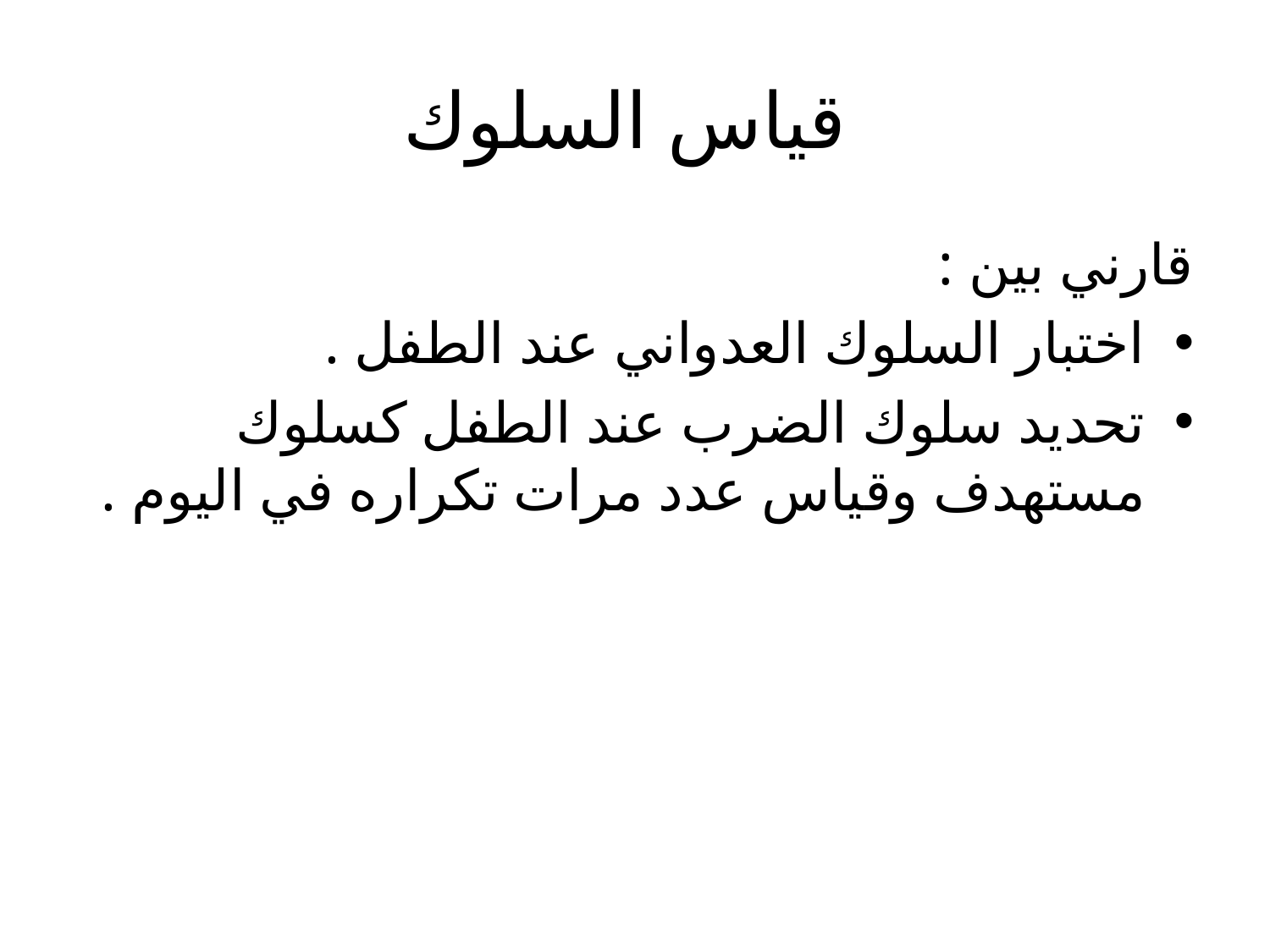

# قياس السلوك
قارني بين :
اختبار السلوك العدواني عند الطفل .
تحديد سلوك الضرب عند الطفل كسلوك مستهدف وقياس عدد مرات تكراره في اليوم .